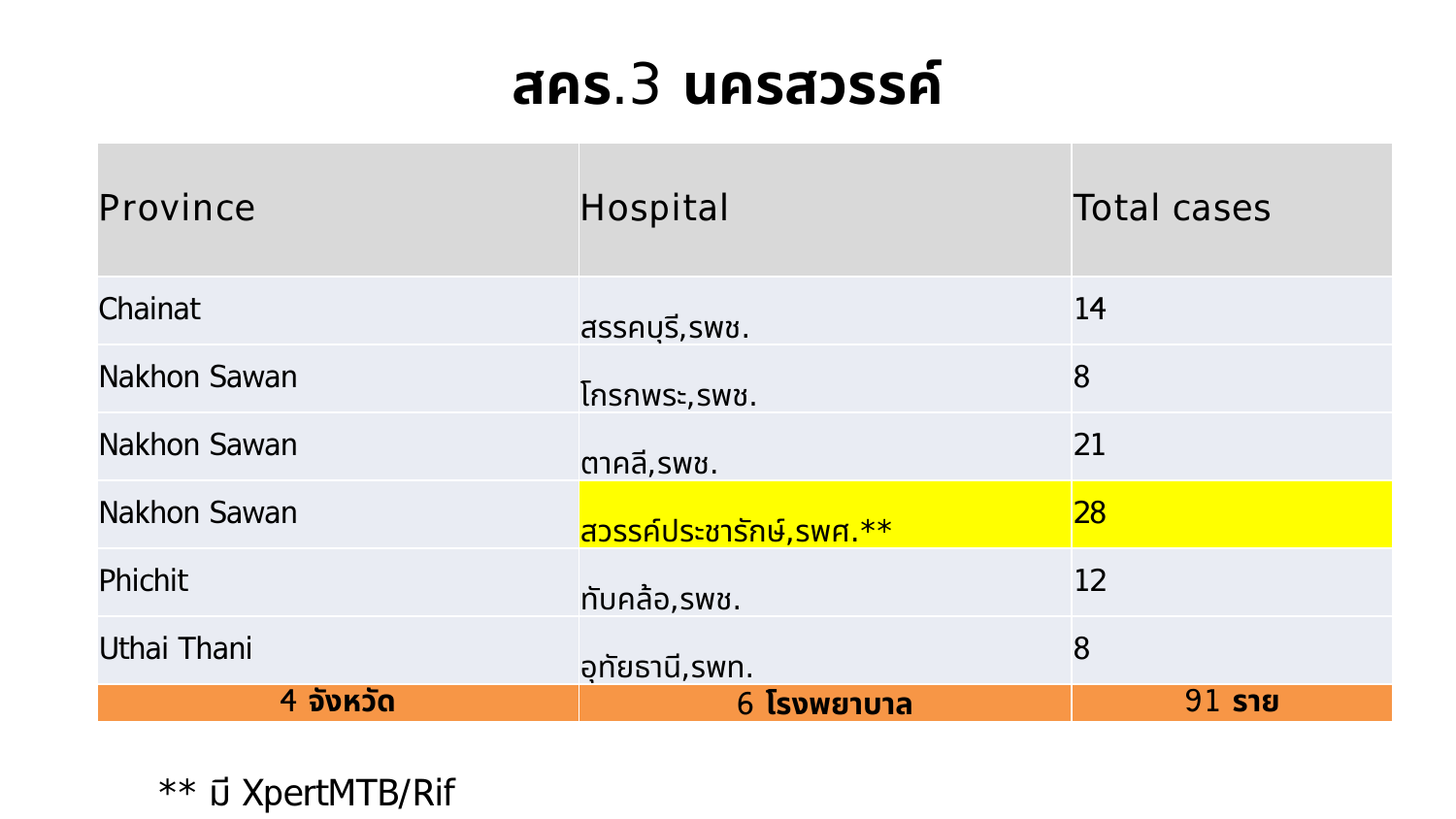

# สคร.3 นครสวรรค์
| Province | Hospital | Total cases |
| --- | --- | --- |
| Chainat | สรรคบุรี,รพช. | 14 |
| Nakhon Sawan | โกรกพระ,รพช. | 8 |
| Nakhon Sawan | ตาคลี,รพช. | 21 |
| Nakhon Sawan | สวรรค์ประชารักษ์,รพศ.\*\* | 28 |
| Phichit | ทับคล้อ,รพช. | 12 |
| Uthai Thani | อุทัยธานี,รพท. | 8 |
| 4 จังหวัด | 6 โรงพยาบาล | 91 ราย |
** มี XpertMTB/Rif